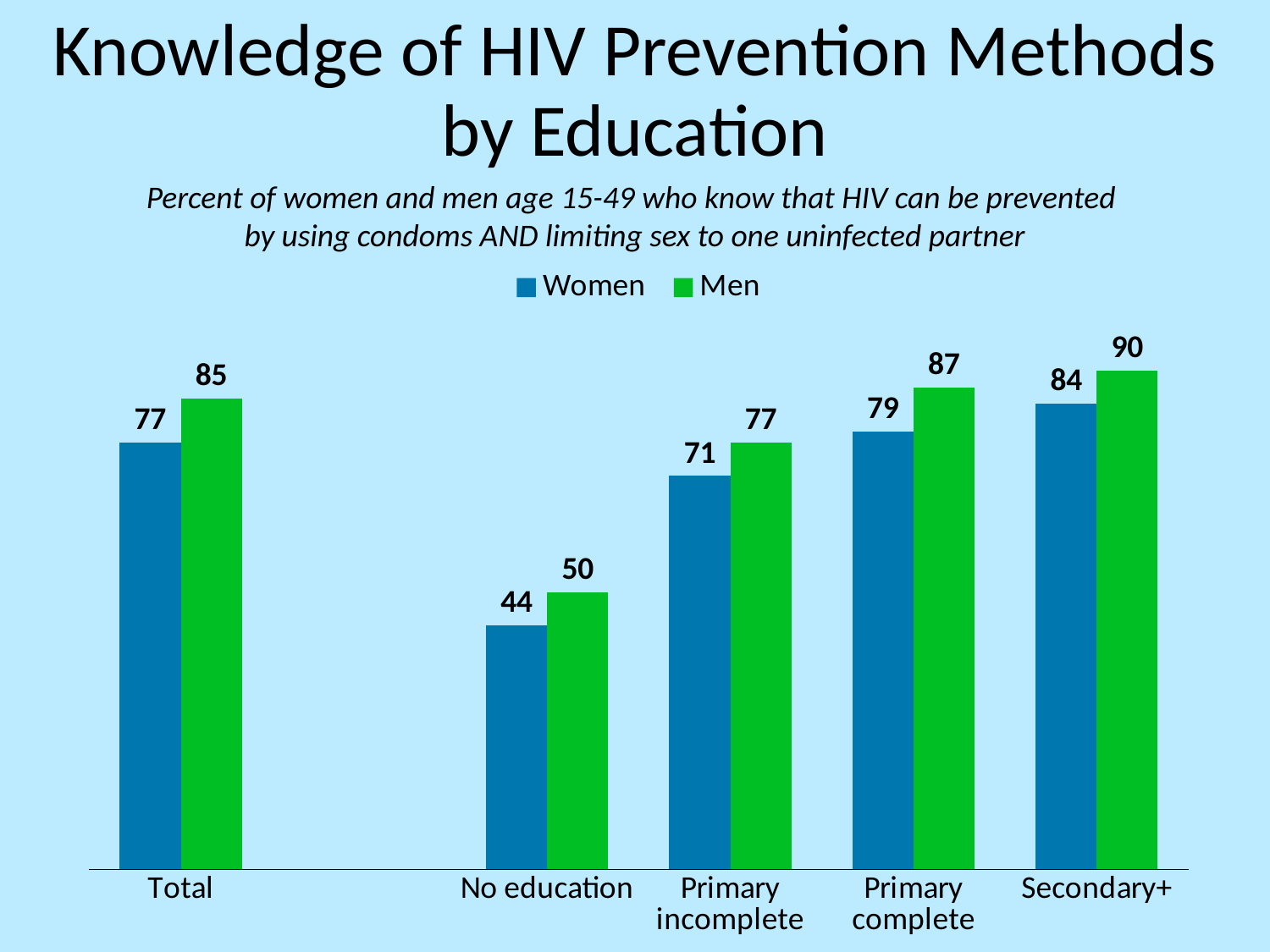

# Knowledge of HIV Prevention Methods by Education
Percent of women and men age 15-49 who know that HIV can be prevented
by using condoms AND limiting sex to one uninfected partner

### Chart

| Category | Women | Men |
|---|---|---|
| Total | 77.0 | 85.0 |
|  | None | None |
| No education | 44.0 | 50.0 |
| Primary incomplete | 71.0 | 77.0 |
| Primary complete | 79.0 | 87.0 |
| Secondary+ | 84.0 | 90.0 |